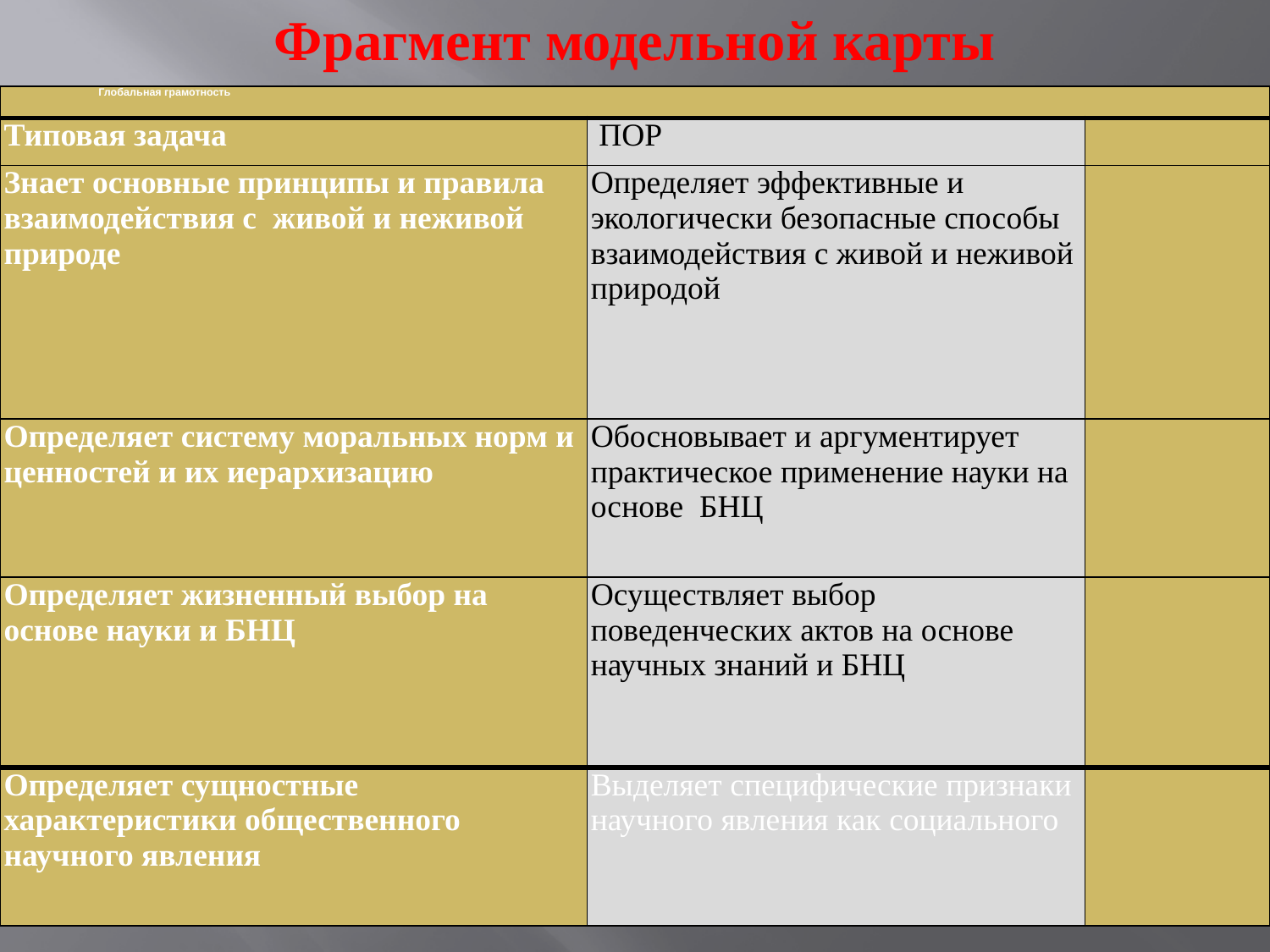

# Фрагмент модельной карты
| Глобальная грамотность |  |  |
| --- | --- | --- |
| Типовая задача | ПОР |  |
| Знает основные принципы и правила взаимодействия с живой и неживой природе | Определяет эффективные и экологически безопасные способы взаимодействия с живой и неживой природой |  |
| Определяет систему моральных норм и ценностей и их иерархизацию | Обосновывает и аргументирует практическое применение науки на основе БНЦ |  |
| Определяет жизненный выбор на основе науки и БНЦ | Осуществляет выбор поведенческих актов на основе научных знаний и БНЦ |  |
| Определяет сущностные характеристики общественного научного явления | Выделяет специфические признаки научного явления как социального |  |